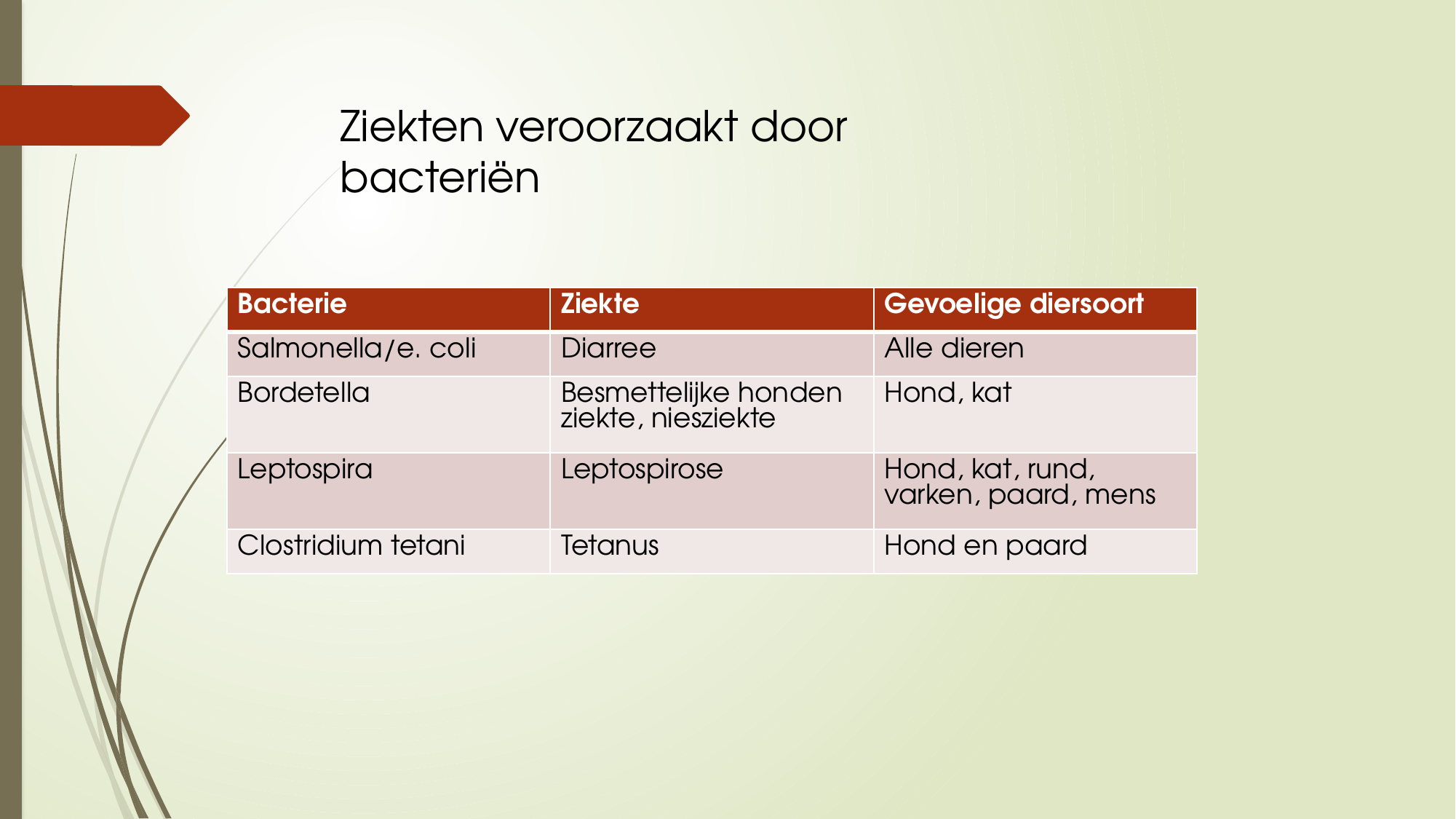

Ziekten veroorzaakt door bacteriën
| Bacterie | Ziekte | Gevoelige diersoort |
| --- | --- | --- |
| Salmonella/e. coli | Diarree | Alle dieren |
| Bordetella | Besmettelijke honden ziekte, niesziekte | Hond, kat |
| Leptospira | Leptospirose | Hond, kat, rund, varken, paard, mens |
| Clostridium tetani | Tetanus | Hond en paard |